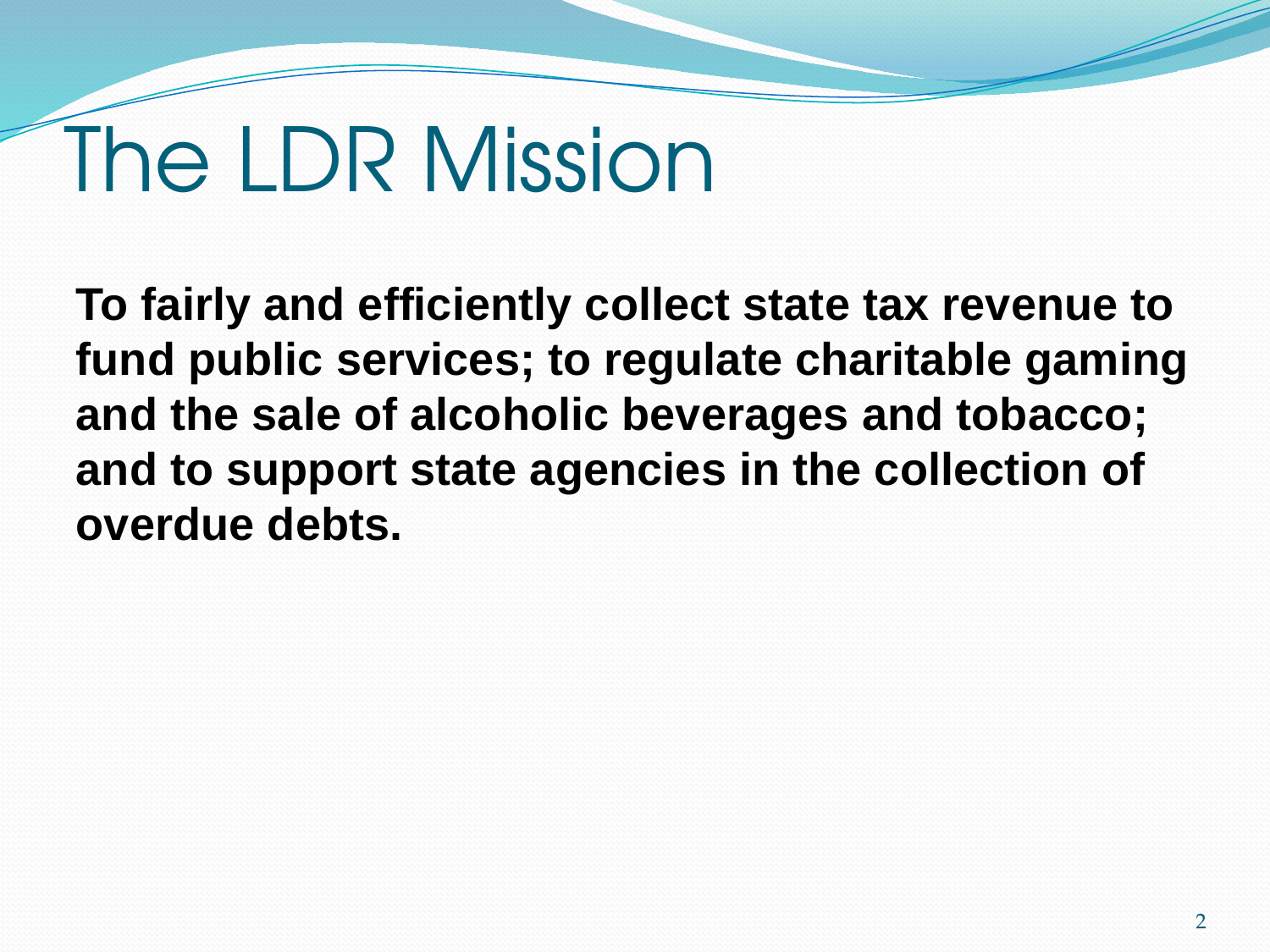

# The LDR Mission
To fairly and efficiently collect state tax revenue to fund public services; to regulate charitable gaming and the sale of alcoholic beverages and tobacco; and to support state agencies in the collection of overdue debts.
2